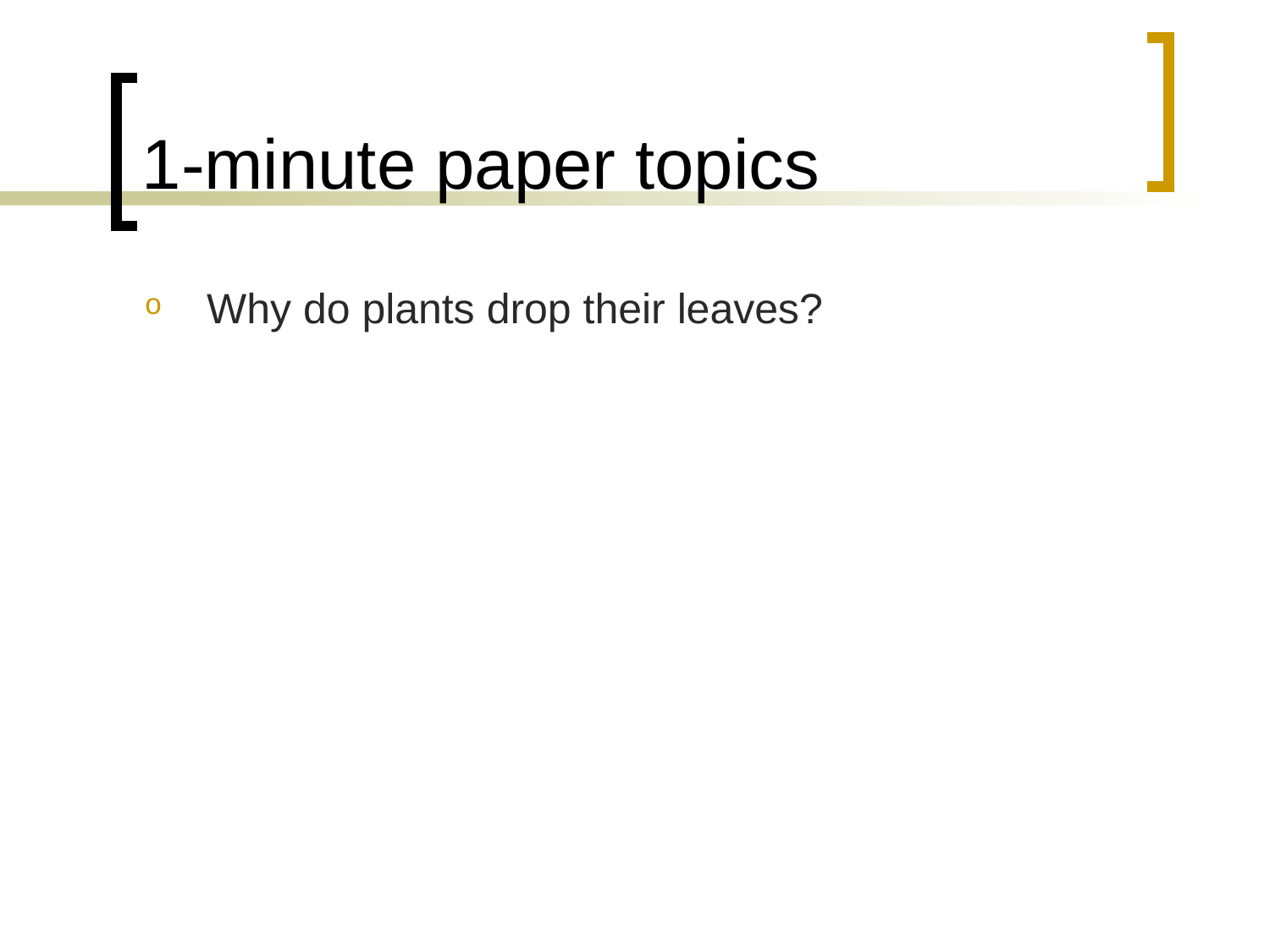

# 1-minute paper topics
Why do plants drop their leaves?